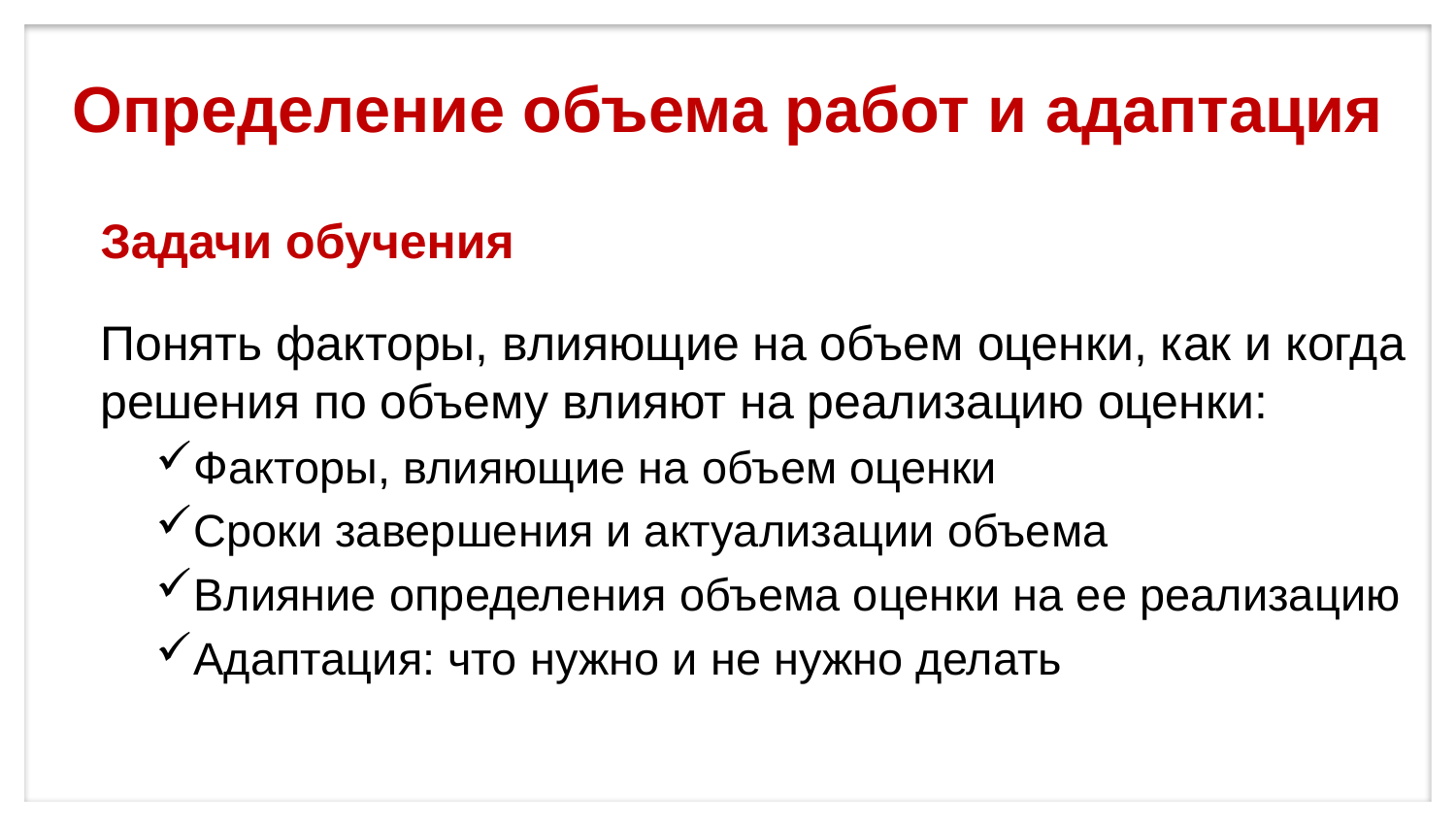

# Определение объема работ и адаптация
Задачи обучения

Понять факторы, влияющие на объем оценки, как и когда решения по объему влияют на реализацию оценки:
Факторы, влияющие на объем оценки
Сроки завершения и актуализации объема
Влияние определения объема оценки на ее реализацию
Адаптация: что нужно и не нужно делать